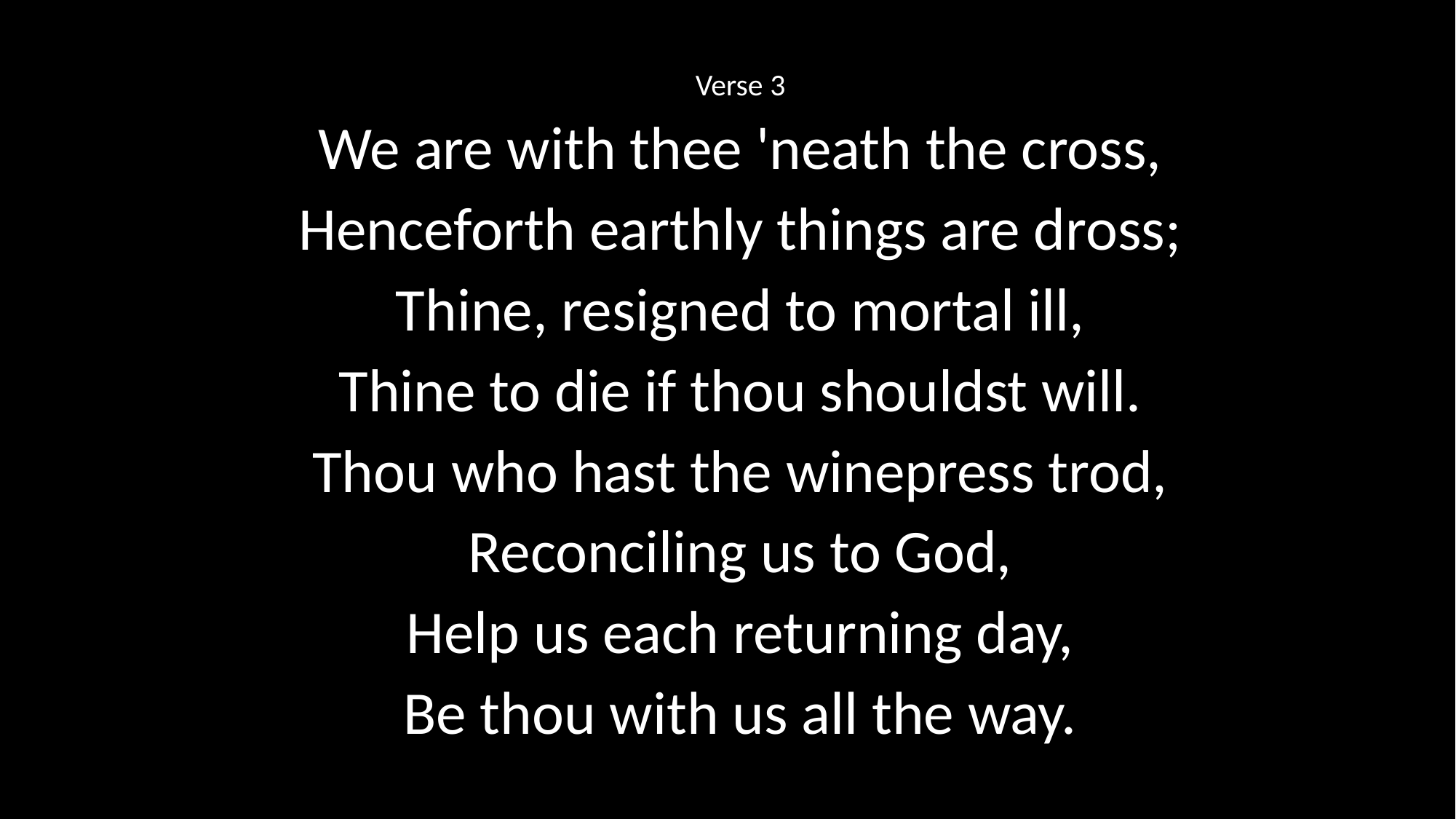

Verse 3
We are with thee 'neath the cross,
Henceforth earthly things are dross;
Thine, resigned to mortal ill,
Thine to die if thou shouldst will.
Thou who hast the winepress trod,
Reconciling us to God,
Help us each returning day,
Be thou with us all the way.